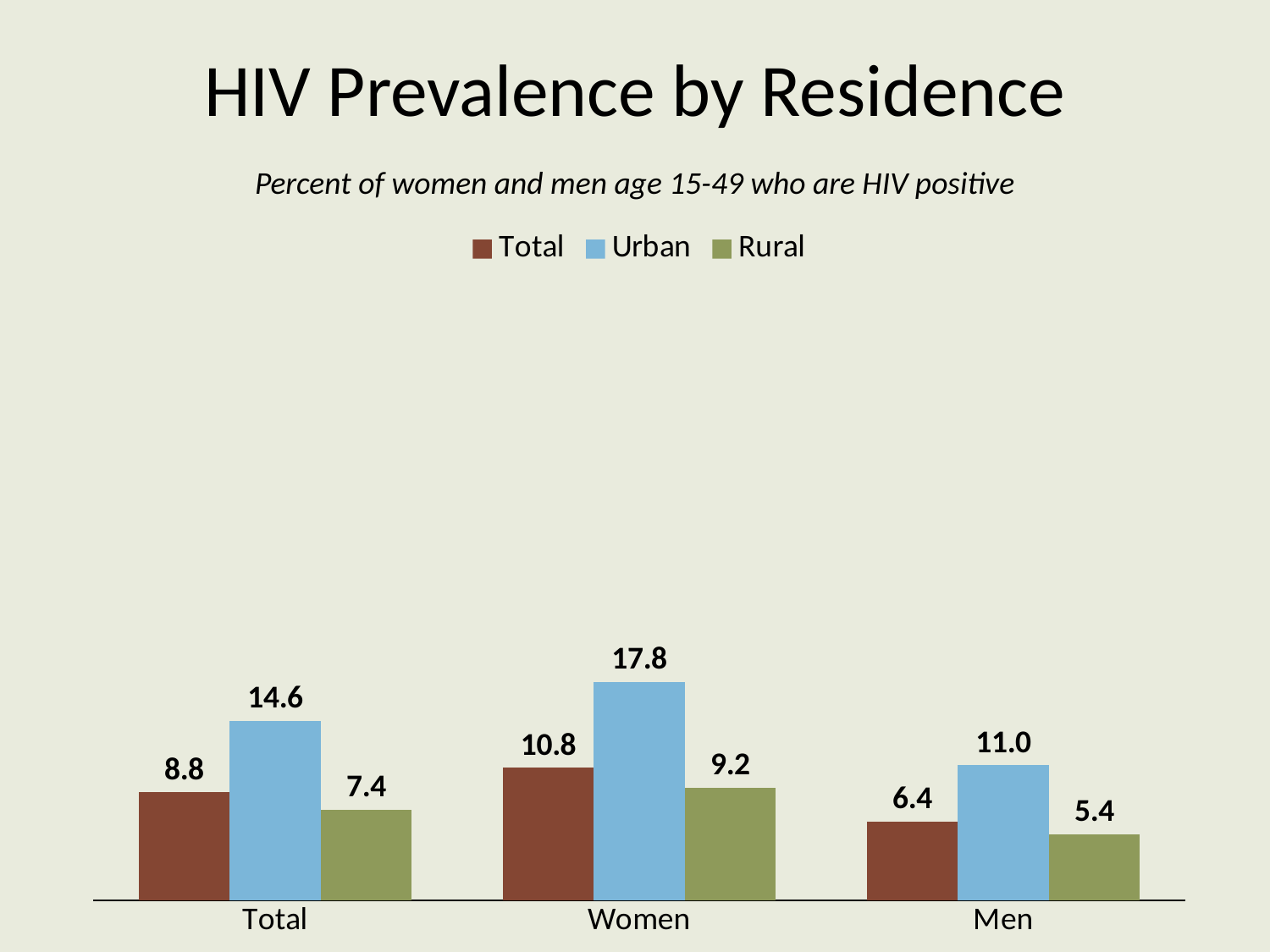

# HIV Prevalence by Residence
Percent of women and men age 15-49 who are HIV positive

### Chart

| Category | Total | Urban | Rural |
|---|---|---|---|
| Total | 8.8 | 14.6 | 7.4 |
| Women | 10.8 | 17.8 | 9.2 |
| Men | 6.4 | 11.0 | 5.4 |